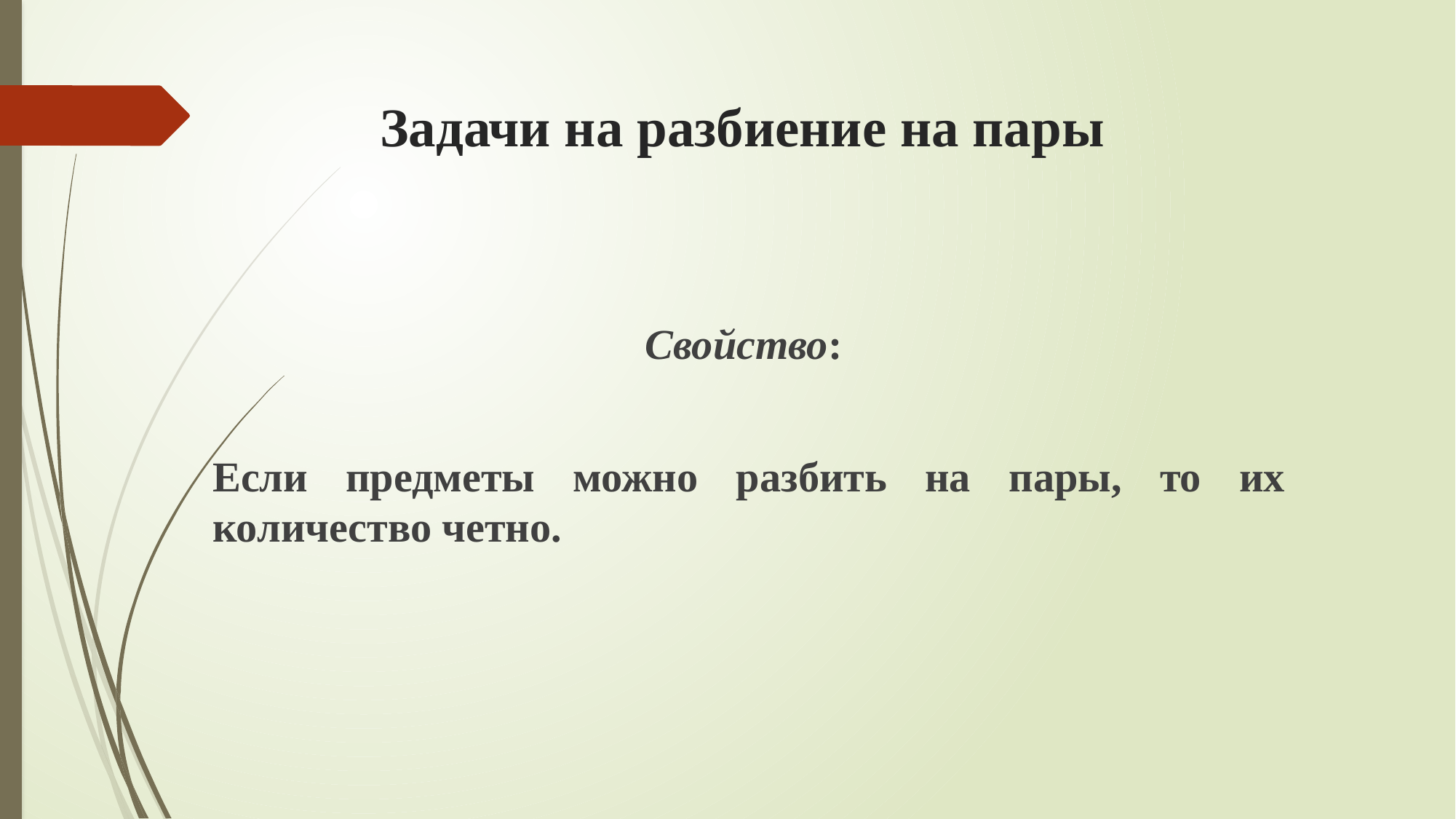

# Задачи на разбиение на пары
Свойство:

Если предметы можно разбить на пары, то их количество четно.